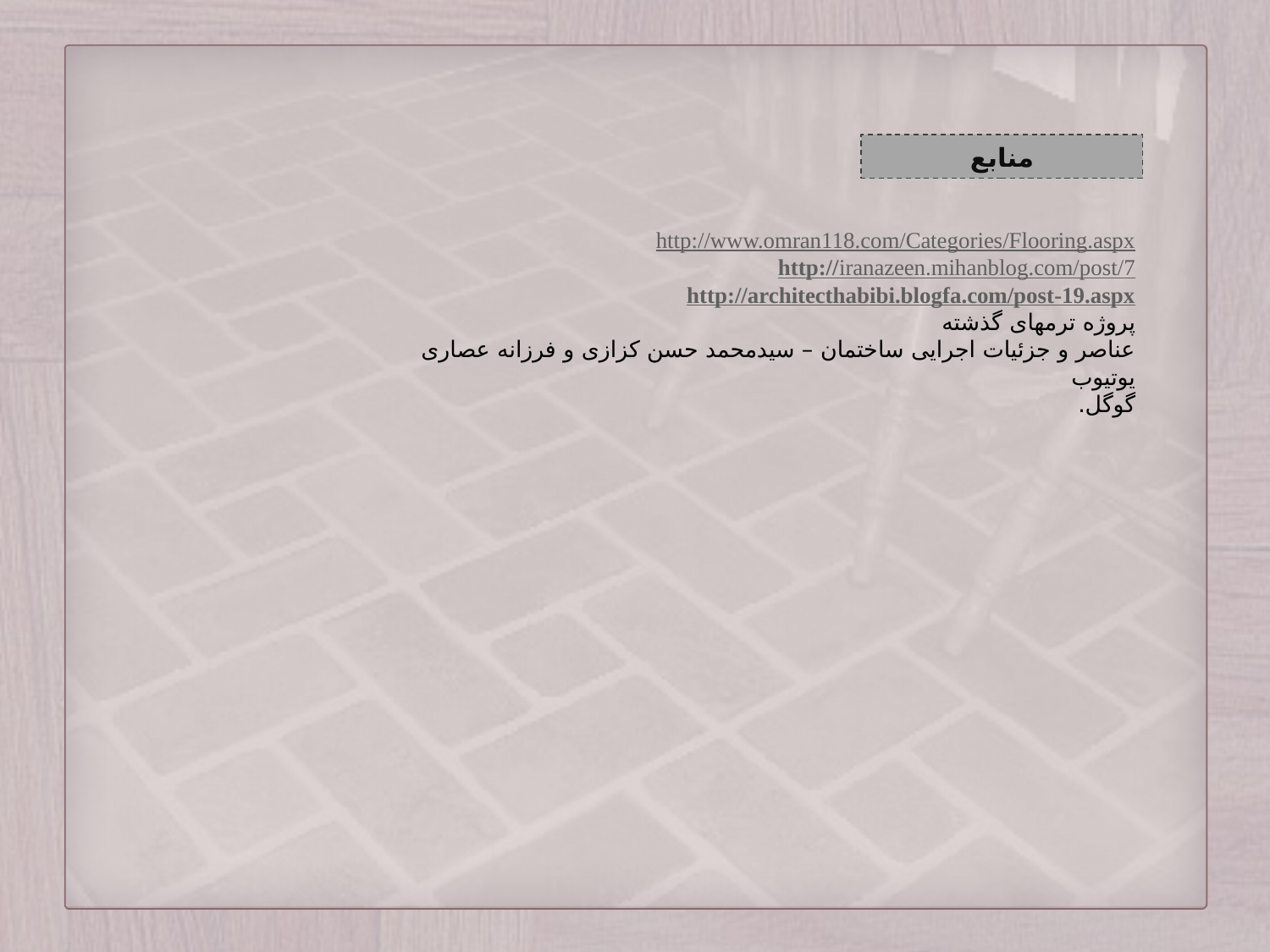

منابع
http://www.omran118.com/Categories/Flooring.aspx
http://iranazeen.mihanblog.com/post/7
http://architecthabibi.blogfa.com/post-19.aspx
پروژه ترم‏های گذشته
عناصر و جزئیات اجرایی ساختمان – سیدمحمد حسن کزازی و فرزانه عصاری
یوتیوب
گوگل.